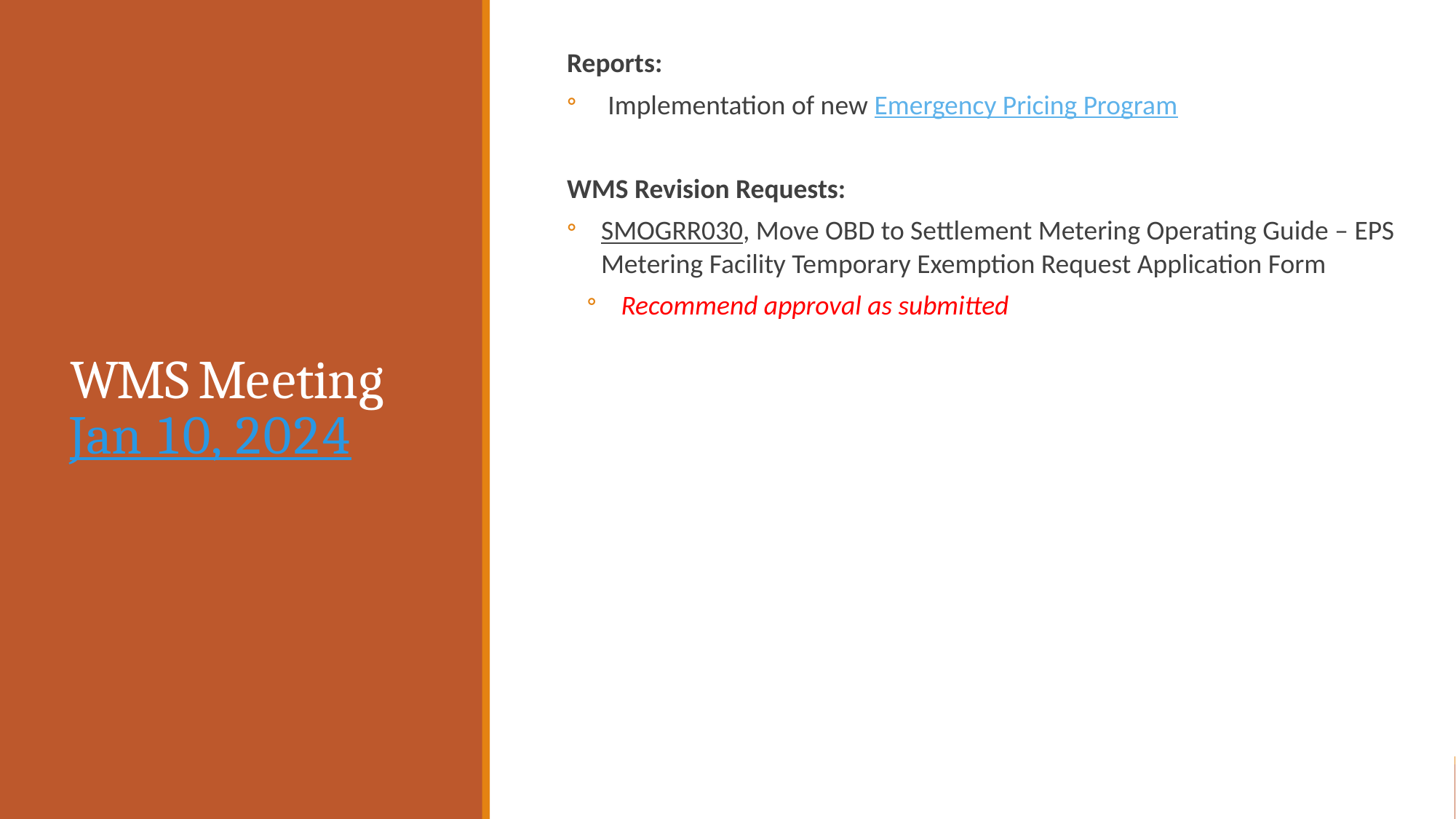

Reports:
Implementation of new Emergency Pricing Program

WMS Revision Requests:
SMOGRR030, Move OBD to Settlement Metering Operating Guide – EPS Metering Facility Temporary Exemption Request Application Form
Recommend approval as submitted

# WMS Meeting  Jan 10, 2024